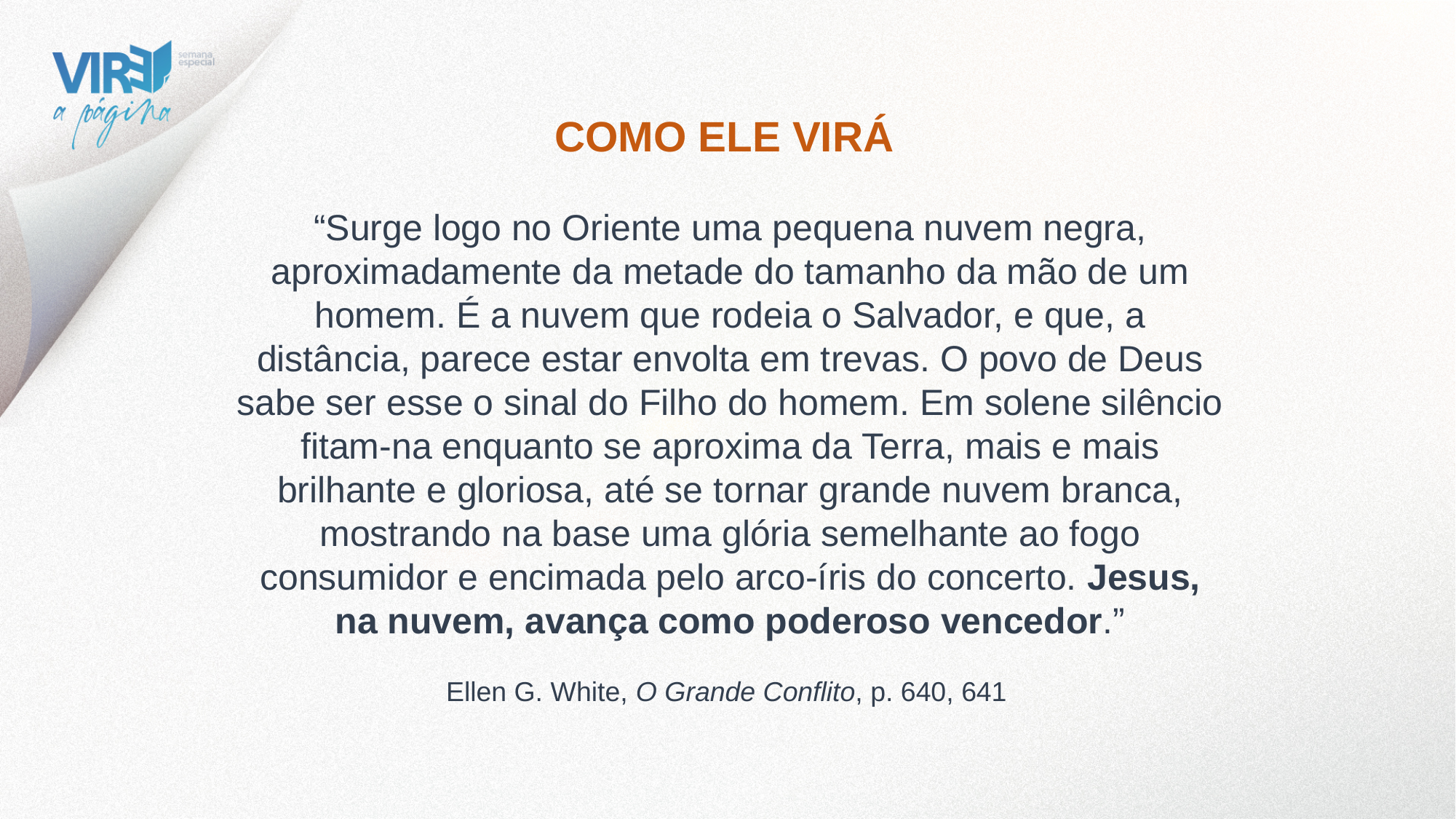

COMO ELE VIRÁ

“Surge logo no Oriente uma pequena nuvem negra, aproximadamente da metade do tamanho da mão de um homem. É a nuvem que rodeia o Salvador, e que, a distância, parece estar envolta em trevas. O povo de Deus sabe ser esse o sinal do Filho do homem. Em solene silêncio fitam-na enquanto se aproxima da Terra, mais e mais brilhante e gloriosa, até se tornar grande nuvem branca, mostrando na base uma glória semelhante ao fogo consumidor e encimada pelo arco-íris do concerto. Jesus, na nuvem, avança como poderoso vencedor.”

Ellen G. White, O Grande Conflito, p. 640, 641